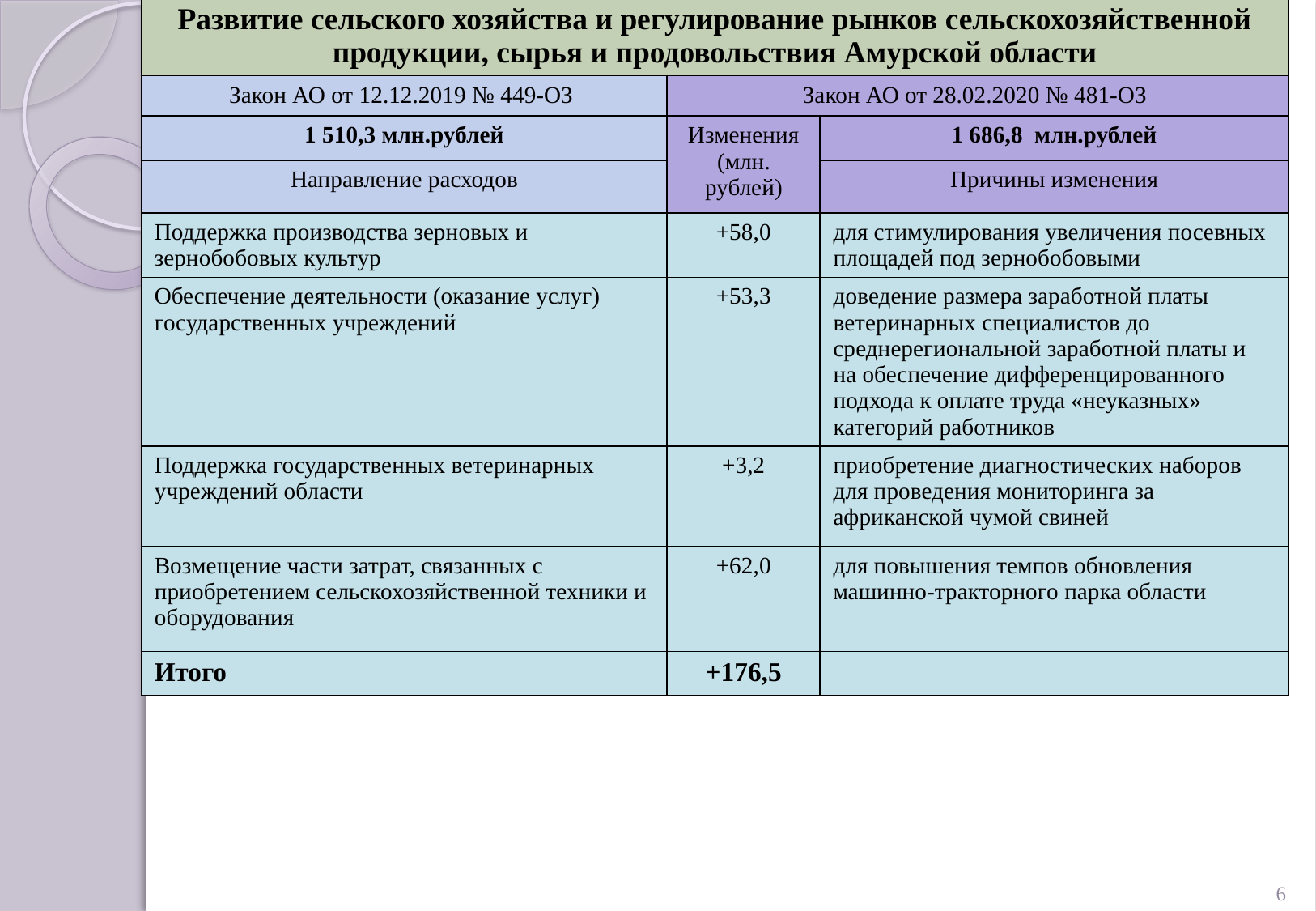

| Развитие сельского хозяйства и регулирование рынков сельскохозяйственной продукции, сырья и продовольствия Амурской области |  |  |
| --- | --- | --- |
| Закон АО от 12.12.2019 № 449-ОЗ | Закон АО от 28.02.2020 № 481-ОЗ |  |
| 1 510,3 млн.рублей | Изменения (млн. рублей) | 1 686,8 млн.рублей |
| Направление расходов |  | Причины изменения |
| Поддержка производства зерновых и зернобобовых культур | +58,0 | для стимулирования увеличения посевных площадей под зернобобовыми |
| Обеспечение деятельности (оказание услуг) государственных учреждений | +53,3 | доведение размера заработной платы ветеринарных специалистов до среднерегиональной заработной платы и на обеспечение дифференцированного подхода к оплате труда «неуказных» категорий работников |
| Поддержка государственных ветеринарных учреждений области | +3,2 | приобретение диагностических наборов для проведения мониторинга за африканской чумой свиней |
| Возмещение части затрат, связанных с приобретением сельскохозяйственной техники и оборудования | +62,0 | для повышения темпов обновления машинно-тракторного парка области |
| Итого | +176,5 |  |
6